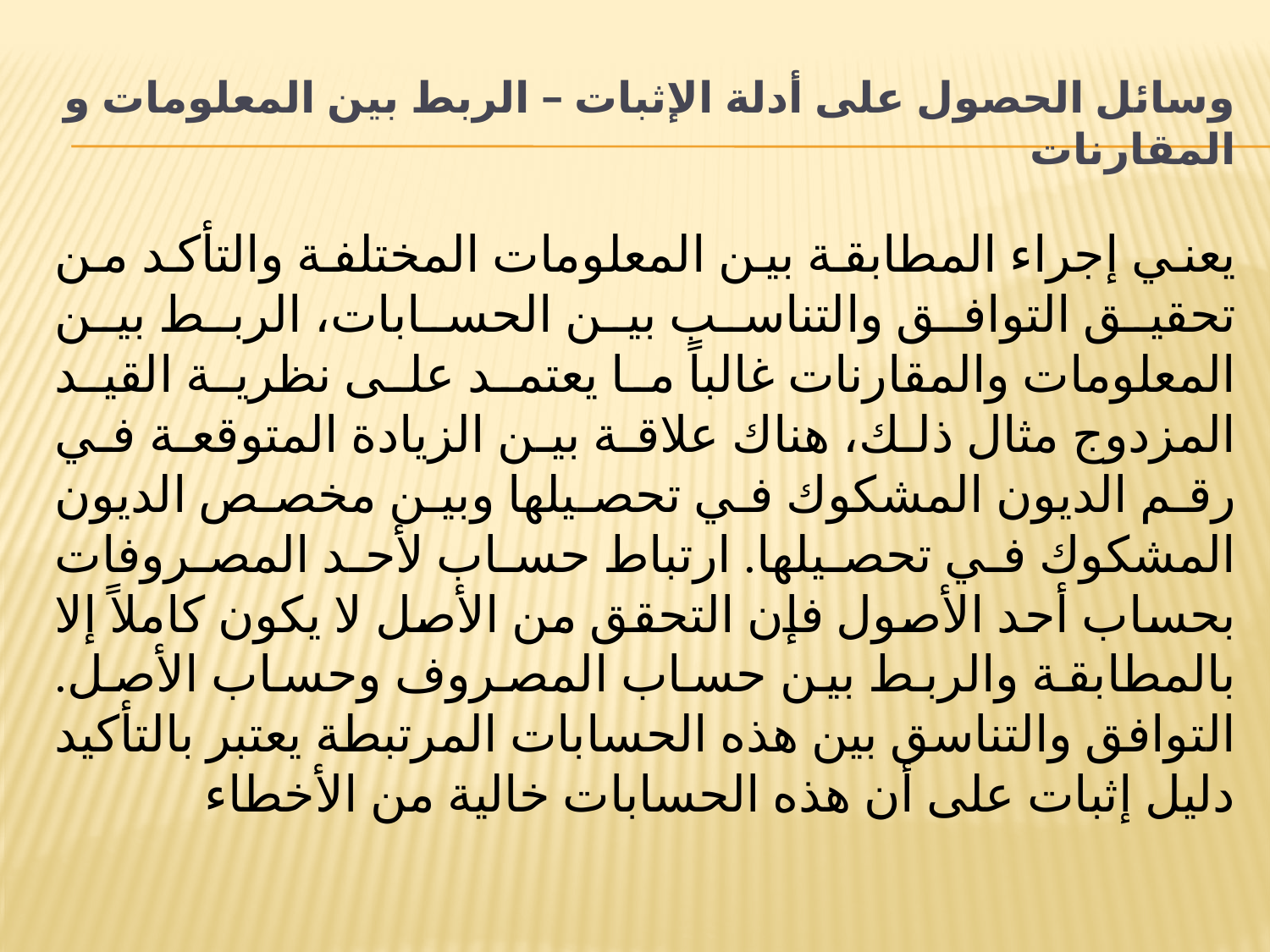

# وسائل الحصول على أدلة الإثبات – الربط بين المعلومات و المقارنات
يعني إجراء المطابقة بين المعلومات المختلفة والتأكد من تحقيق التوافق والتناسب بين الحسابات، الربط بين المعلومات والمقارنات غالباً ما يعتمد على نظرية القيد المزدوج مثال ذلك، هناك علاقة بين الزيادة المتوقعة في رقم الديون المشكوك في تحصيلها وبين مخصص الديون المشكوك في تحصيلها. ارتباط حساب لأحد المصروفات بحساب أحد الأصول فإن التحقق من الأصل لا يكون كاملاً إلا بالمطابقة والربط بين حساب المصروف وحساب الأصل. التوافق والتناسق بين هذه الحسابات المرتبطة يعتبر بالتأكيد دليل إثبات على أن هذه الحسابات خالية من الأخطاء